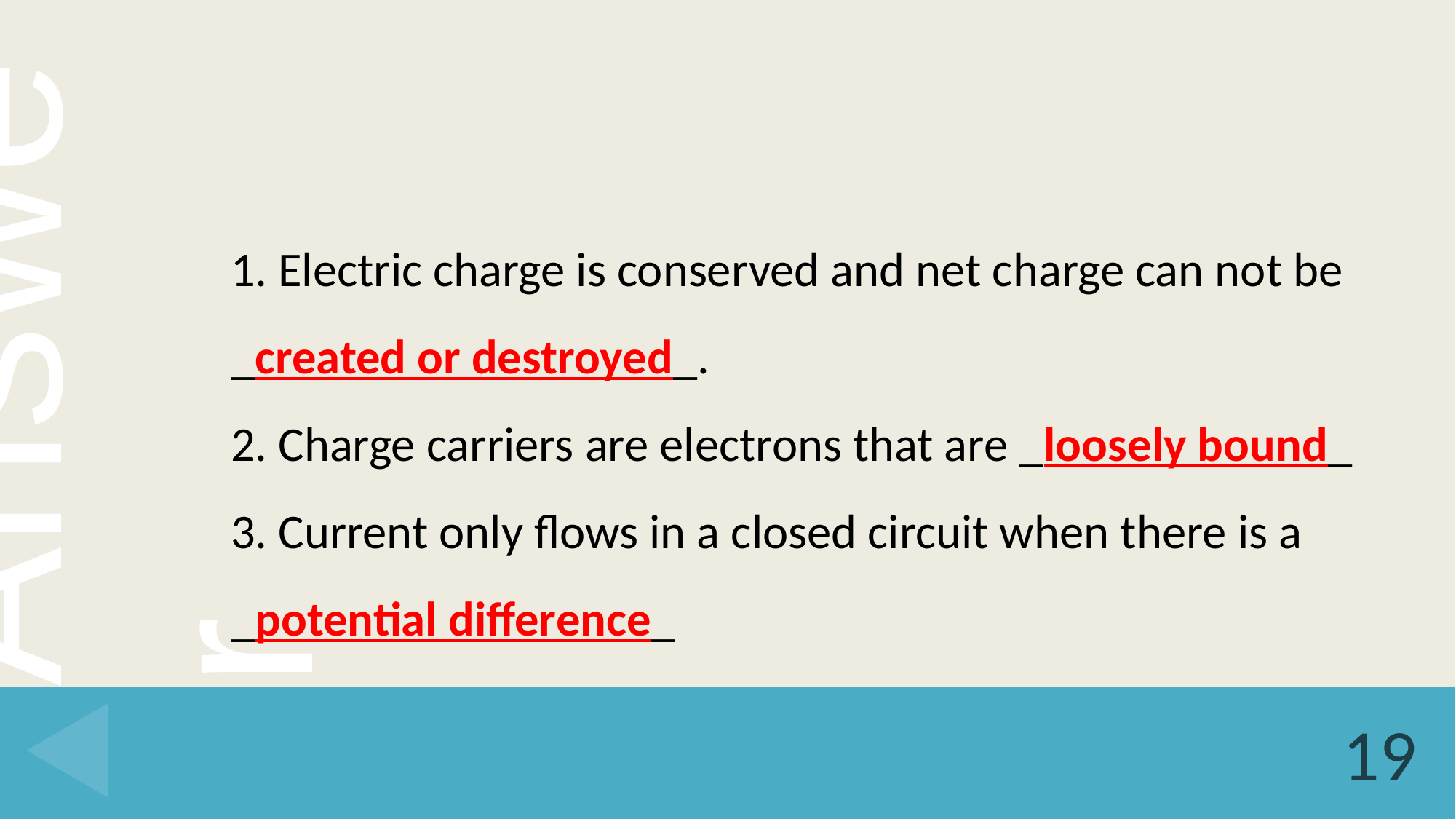

#
1. Electric charge is conserved and net charge can not be _created or destroyed_.
2. Charge carriers are electrons that are _loosely bound_
3. Current only flows in a closed circuit when there is a _potential difference_

19